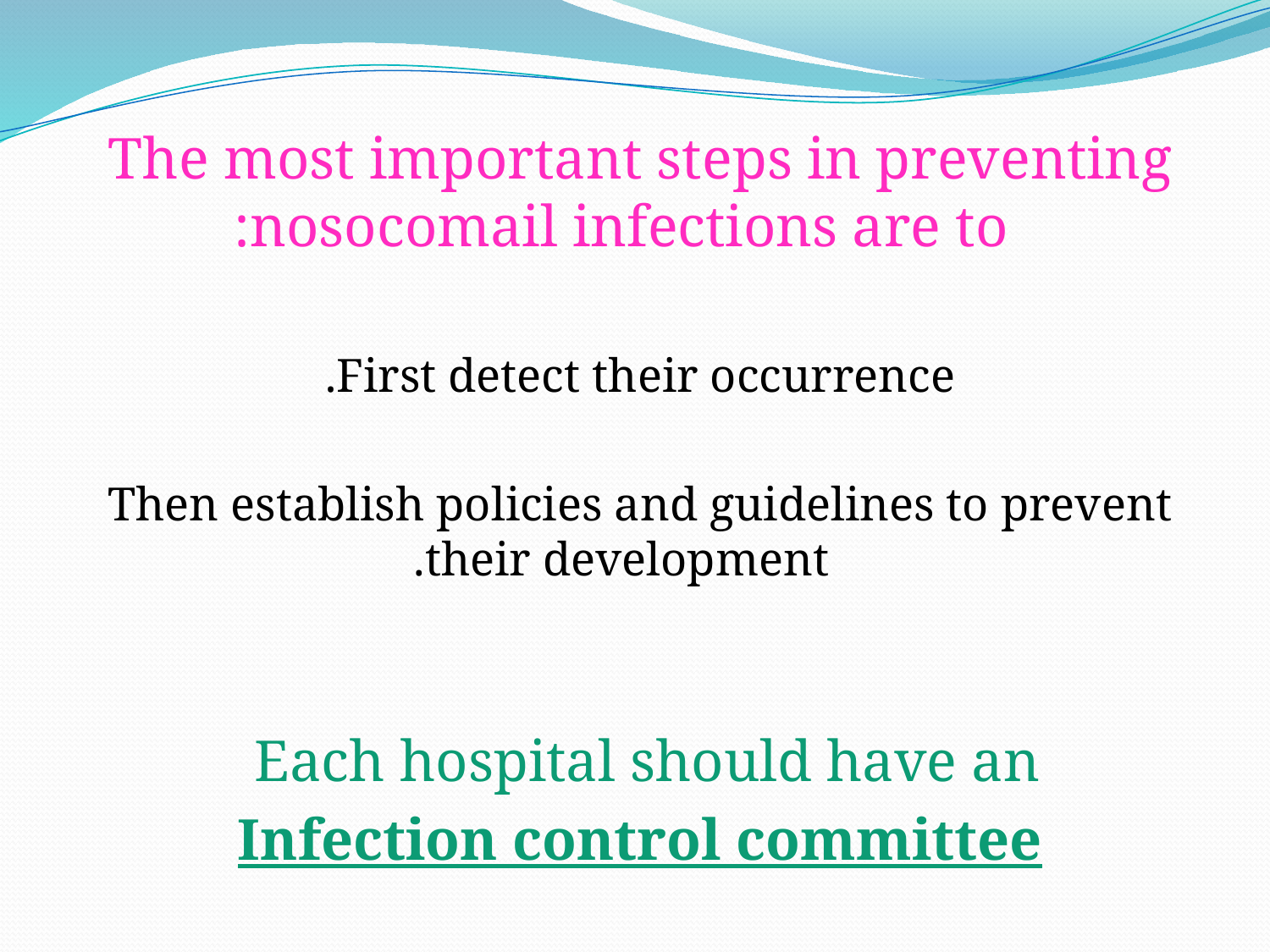

The most important steps in preventing nosocomail infections are to:

First detect their occurrence.

Then establish policies and guidelines to prevent their development.

Each hospital should have an
Infection control committee